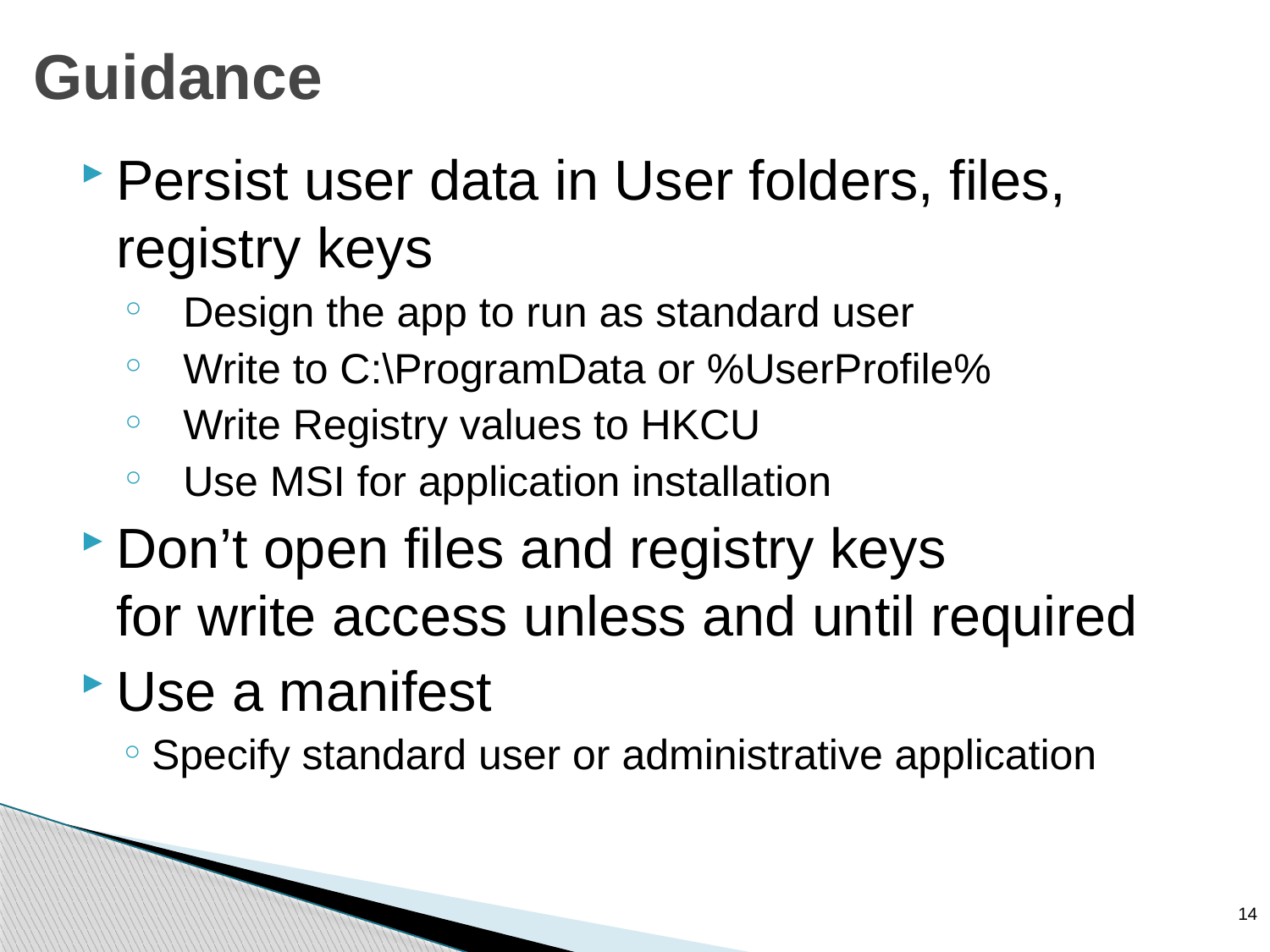

# Guidance
Persist user data in User folders, files, registry keys
Design the app to run as standard user
Write to C:\ProgramData or %UserProfile%
Write Registry values to HKCU
Use MSI for application installation
Don’t open files and registry keys
for write access unless and until required
Use a manifest
Specify standard user or administrative application
14